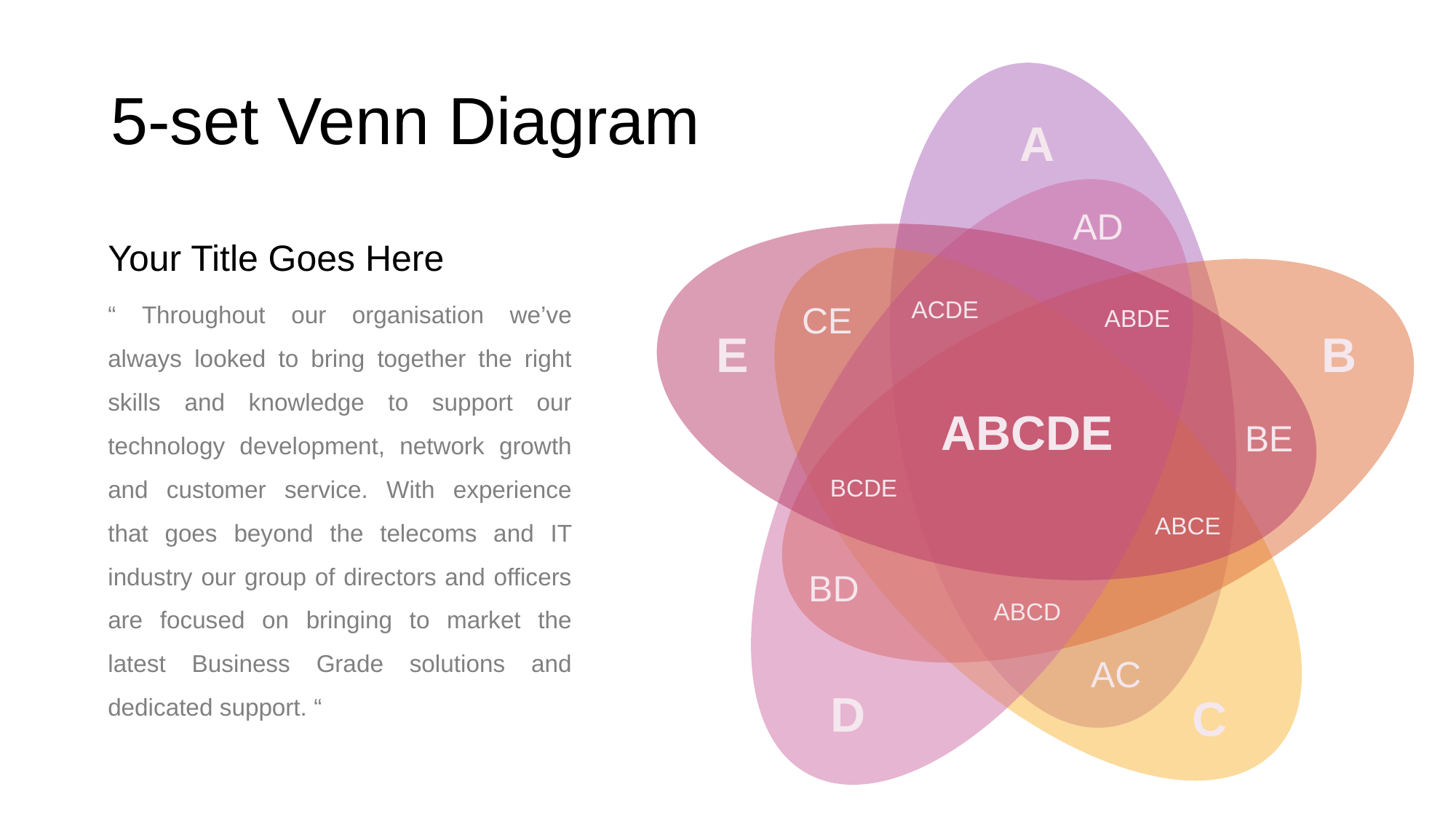

# 5-set Venn Diagram

A

AD

Your Title Goes Here

“ Throughout our organisation we’ve always looked to bring together the right skills and knowledge to support our technology development, network growth and customer service. With experience that goes beyond the telecoms and IT industry our group of directors and officers are focused on bringing to market the latest Business Grade solutions and dedicated support. “
ACDE
CE
ABDE
E
B
ABCDE
BE
BCDE
ABCE
BD
ABCD
AC
D
C